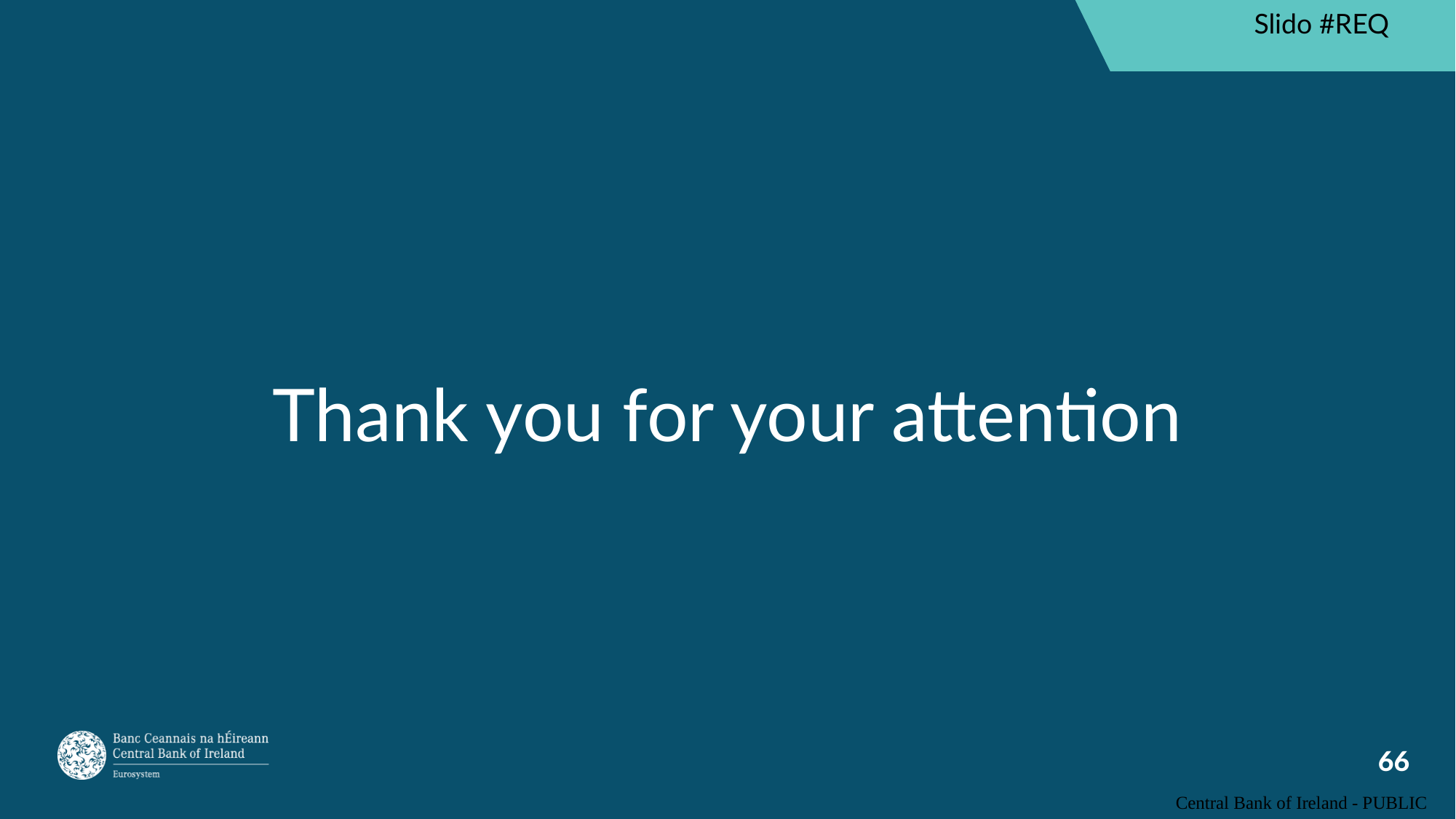

Slido #REQ
Thank you for your attention

Central Bank of Ireland - PUBLIC